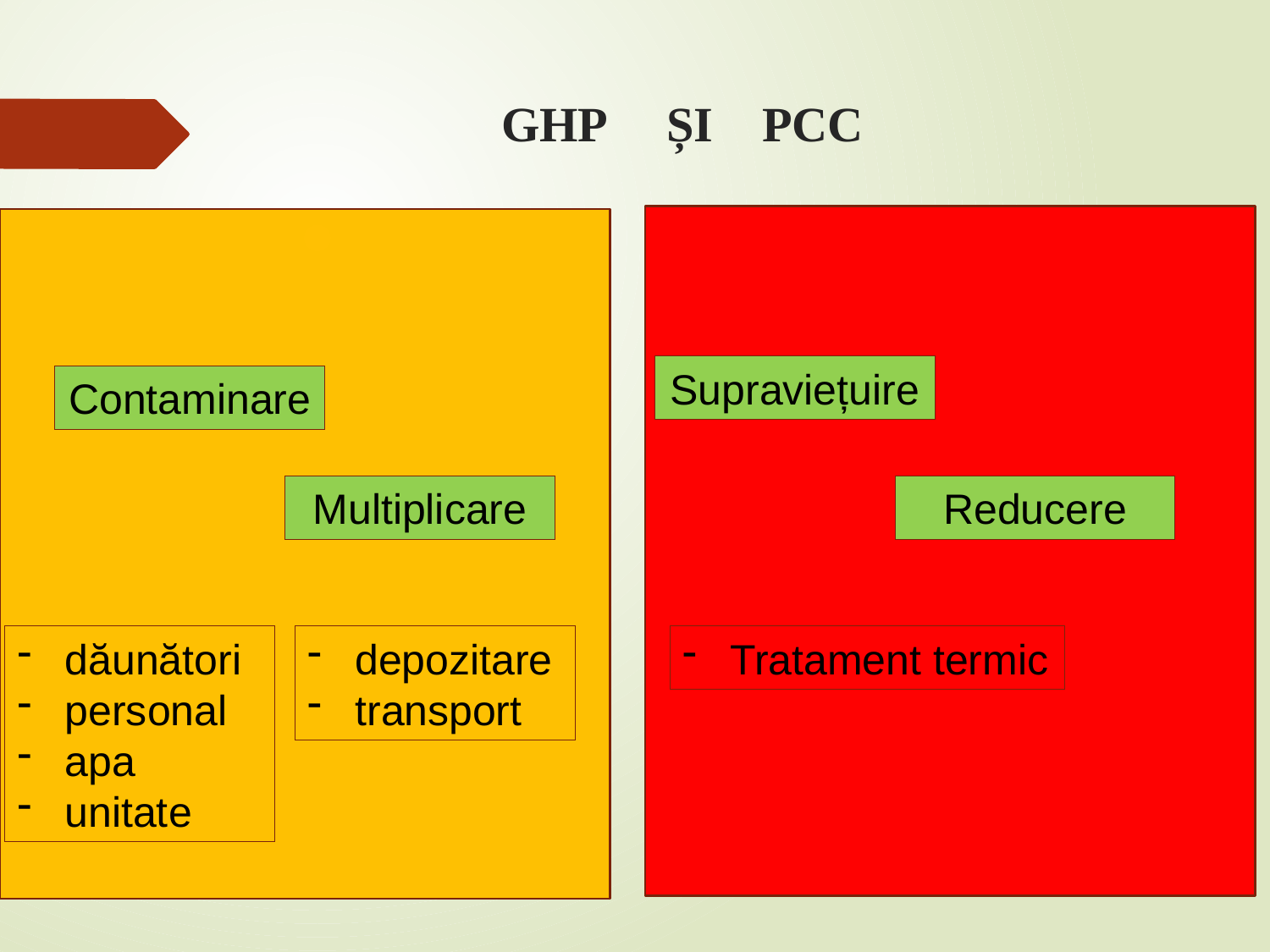

# GHP     ȘI    PCC

Supraviețuire
Contaminare
Reducere
Multiplicare
Tratament termic
dăunători
personal
apa
unitate
depozitare
transport